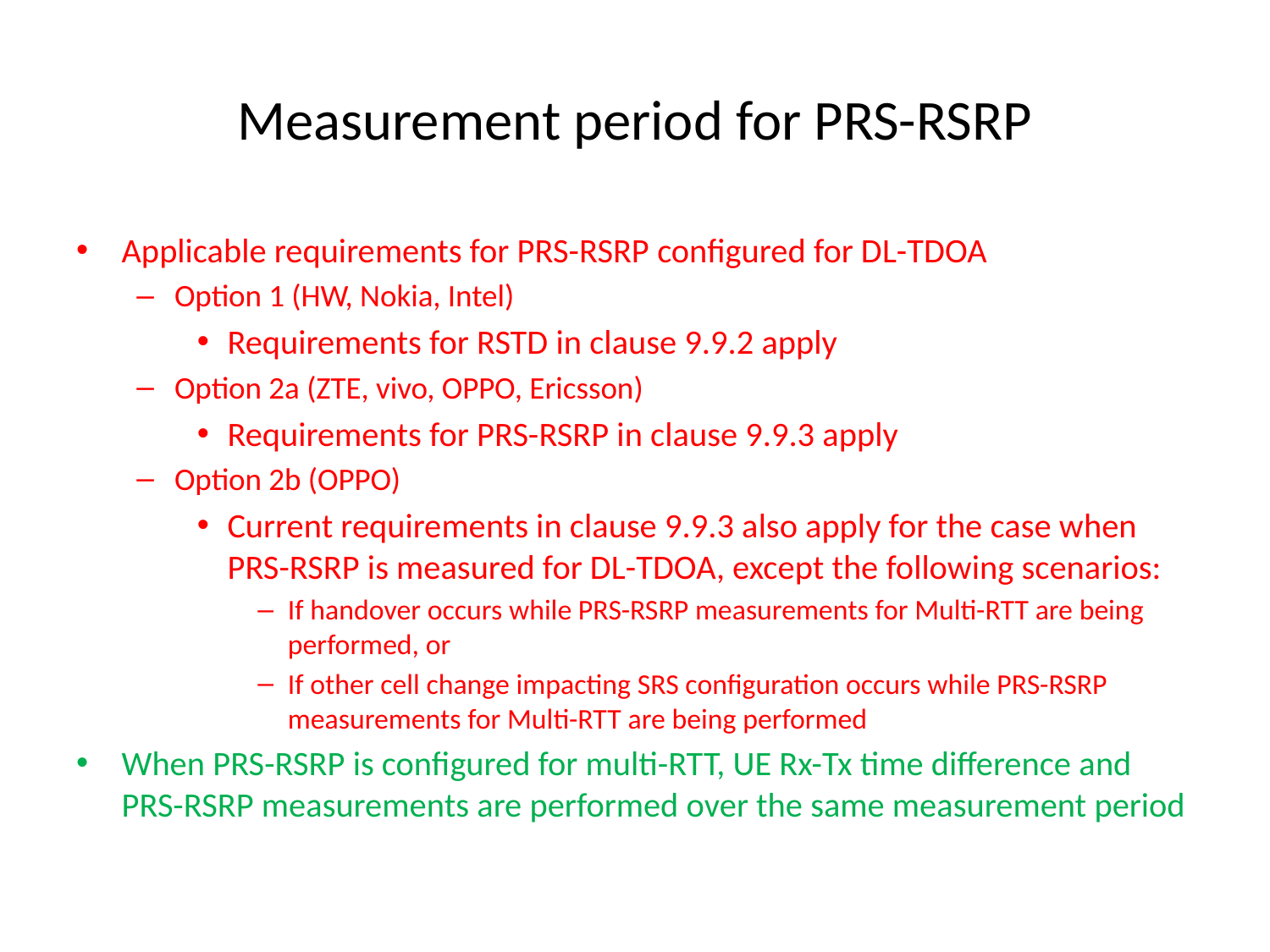

# Measurement period for PRS-RSRP
Applicable requirements for PRS-RSRP configured for DL-TDOA
Option 1 (HW, Nokia, Intel)
Requirements for RSTD in clause 9.9.2 apply
Option 2a (ZTE, vivo, OPPO, Ericsson)
Requirements for PRS-RSRP in clause 9.9.3 apply
Option 2b (OPPO)
Current requirements in clause 9.9.3 also apply for the case when PRS-RSRP is measured for DL-TDOA, except the following scenarios:
If handover occurs while PRS-RSRP measurements for Multi-RTT are being performed, or
If other cell change impacting SRS configuration occurs while PRS-RSRP measurements for Multi-RTT are being performed
When PRS-RSRP is configured for multi-RTT, UE Rx-Tx time difference and PRS-RSRP measurements are performed over the same measurement period